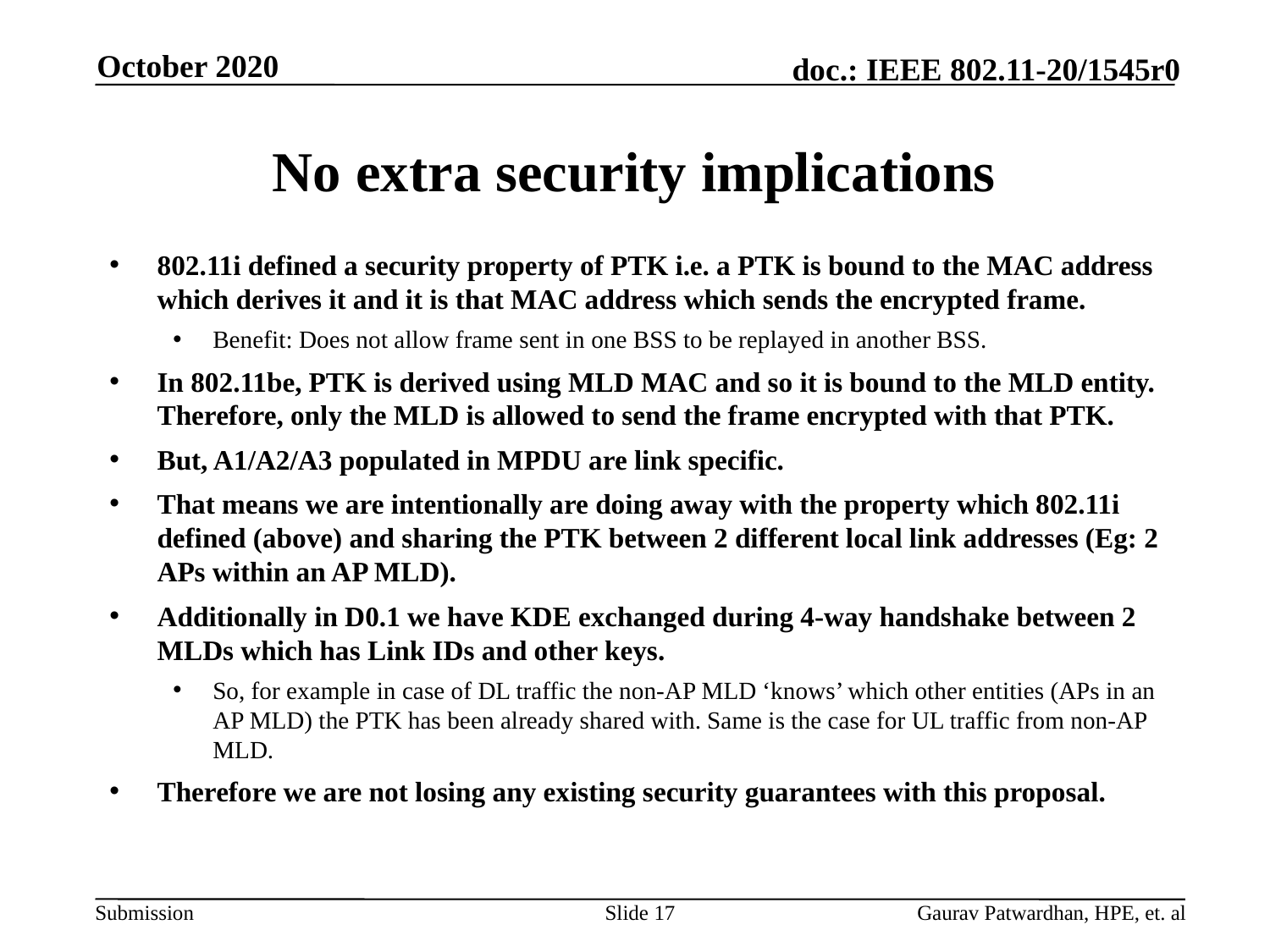

October 2020
# No extra security implications
802.11i defined a security property of PTK i.e. a PTK is bound to the MAC address which derives it and it is that MAC address which sends the encrypted frame.
Benefit: Does not allow frame sent in one BSS to be replayed in another BSS.
In 802.11be, PTK is derived using MLD MAC and so it is bound to the MLD entity. Therefore, only the MLD is allowed to send the frame encrypted with that PTK.
But, A1/A2/A3 populated in MPDU are link specific.
That means we are intentionally are doing away with the property which 802.11i defined (above) and sharing the PTK between 2 different local link addresses (Eg: 2 APs within an AP MLD).
Additionally in D0.1 we have KDE exchanged during 4-way handshake between 2 MLDs which has Link IDs and other keys.
So, for example in case of DL traffic the non-AP MLD ‘knows’ which other entities (APs in an AP MLD) the PTK has been already shared with. Same is the case for UL traffic from non-AP MLD.
Therefore we are not losing any existing security guarantees with this proposal.

Slide 17
Gaurav Patwardhan, HPE, et. al